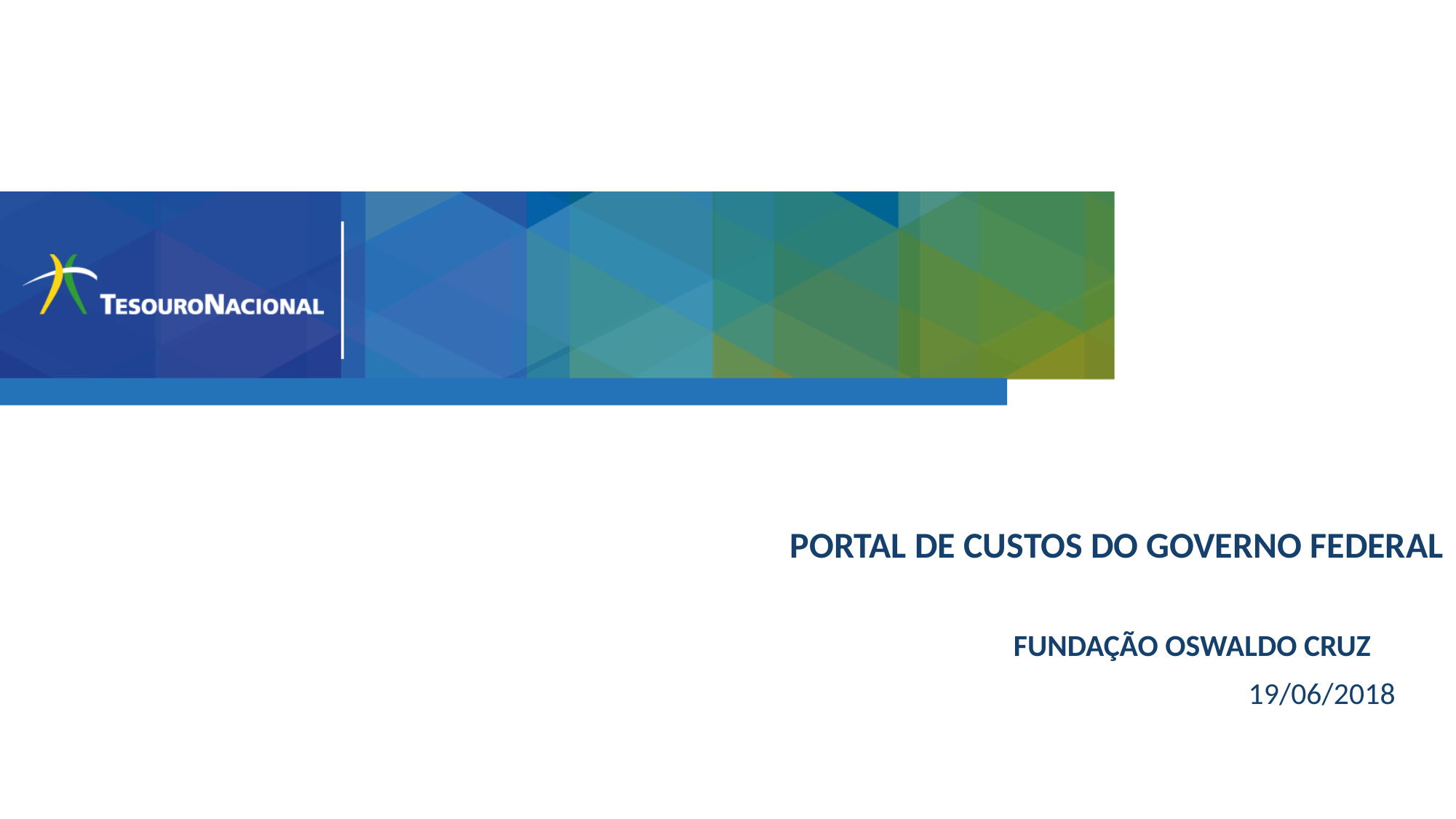

PORTAL DE CUSTOS DO GOVERNO FEDERAL
FUNDAÇÃO OSWALDO CRUZ
19/06/2018